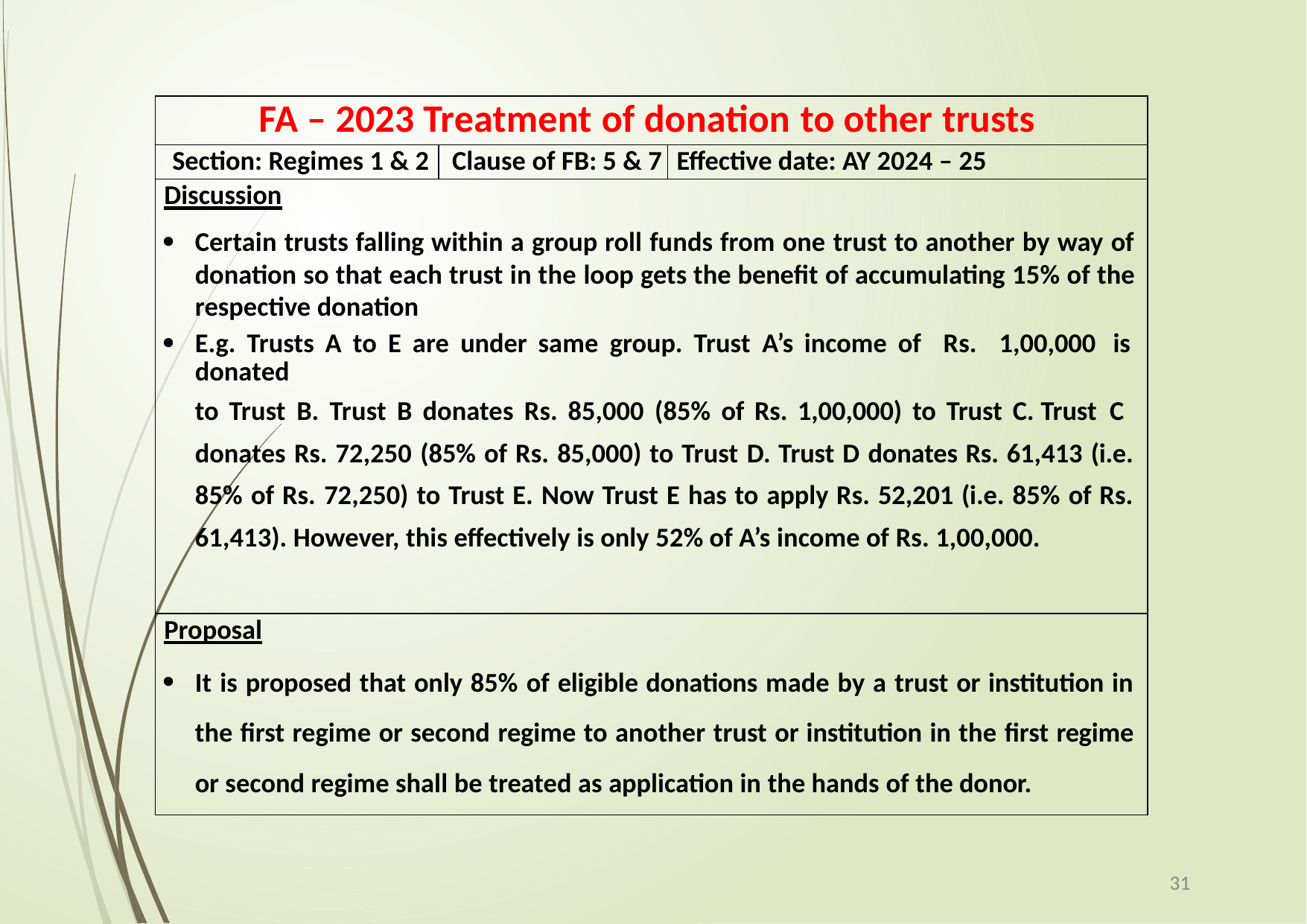

| FA – 2023 Treatment of donation to other trusts |  |  |
| --- | --- | --- |
| Section: Regimes 1 & 2 | Clause of FB: 5 & 7 | Effective date: AY 2024 – 25 |
| Discussion Certain trusts falling within a group roll funds from one trust to another by way of donation so that each trust in the loop gets the benefit of accumulating 15% of the respective donation E.g. Trusts A to E are under same group. Trust A’s income of Rs. 1,00,000 is donated to Trust B. Trust B donates Rs. 85,000 (85% of Rs. 1,00,000) to Trust C. Trust C donates Rs. 72,250 (85% of Rs. 85,000) to Trust D. Trust D donates Rs. 61,413 (i.e. 85% of Rs. 72,250) to Trust E. Now Trust E has to apply Rs. 52,201 (i.e. 85% of Rs. 61,413). However, this effectively is only 52% of A’s income of Rs. 1,00,000. |  |  |
| Proposal It is proposed that only 85% of eligible donations made by a trust or institution in the first regime or second regime to another trust or institution in the first regime or second regime shall be treated as application in the hands of the donor. |  |  |
31